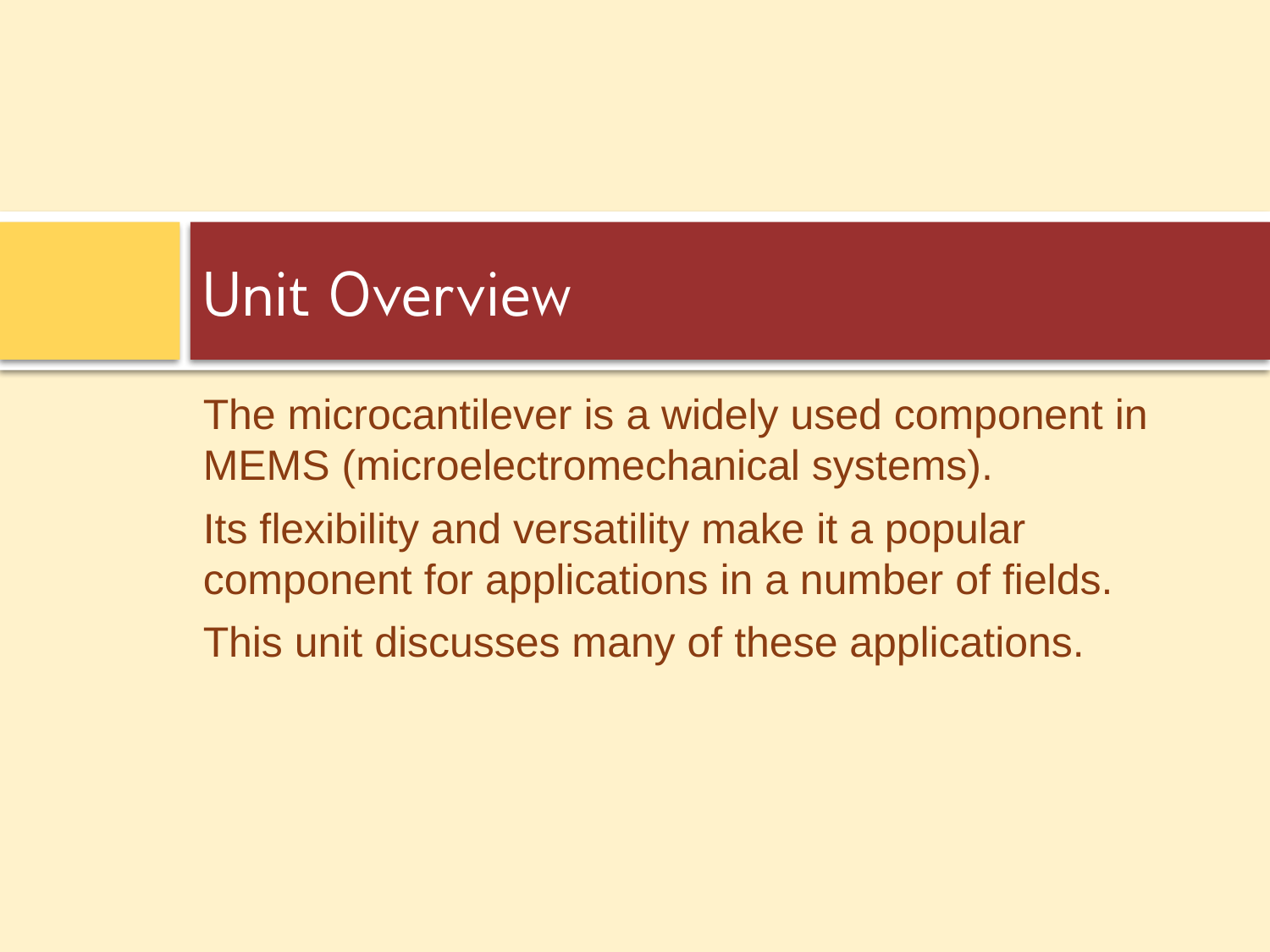

# Unit Overview
The microcantilever is a widely used component in MEMS (microelectromechanical systems).
Its flexibility and versatility make it a popular component for applications in a number of fields.
This unit discusses many of these applications.